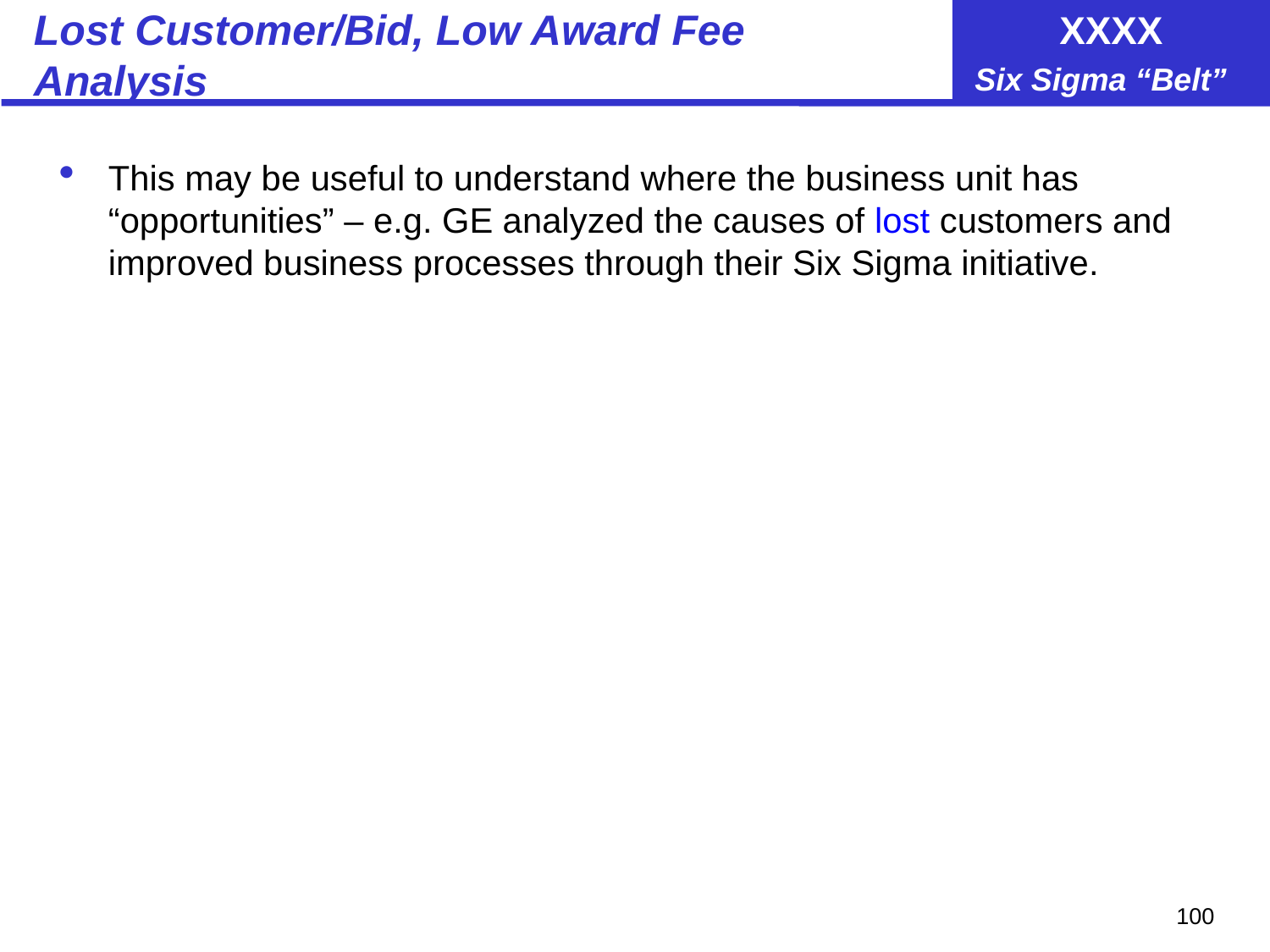

# Lost Customer/Bid, Low Award Fee Analysis
This may be useful to understand where the business unit has “opportunities” – e.g. GE analyzed the causes of lost customers and improved business processes through their Six Sigma initiative.